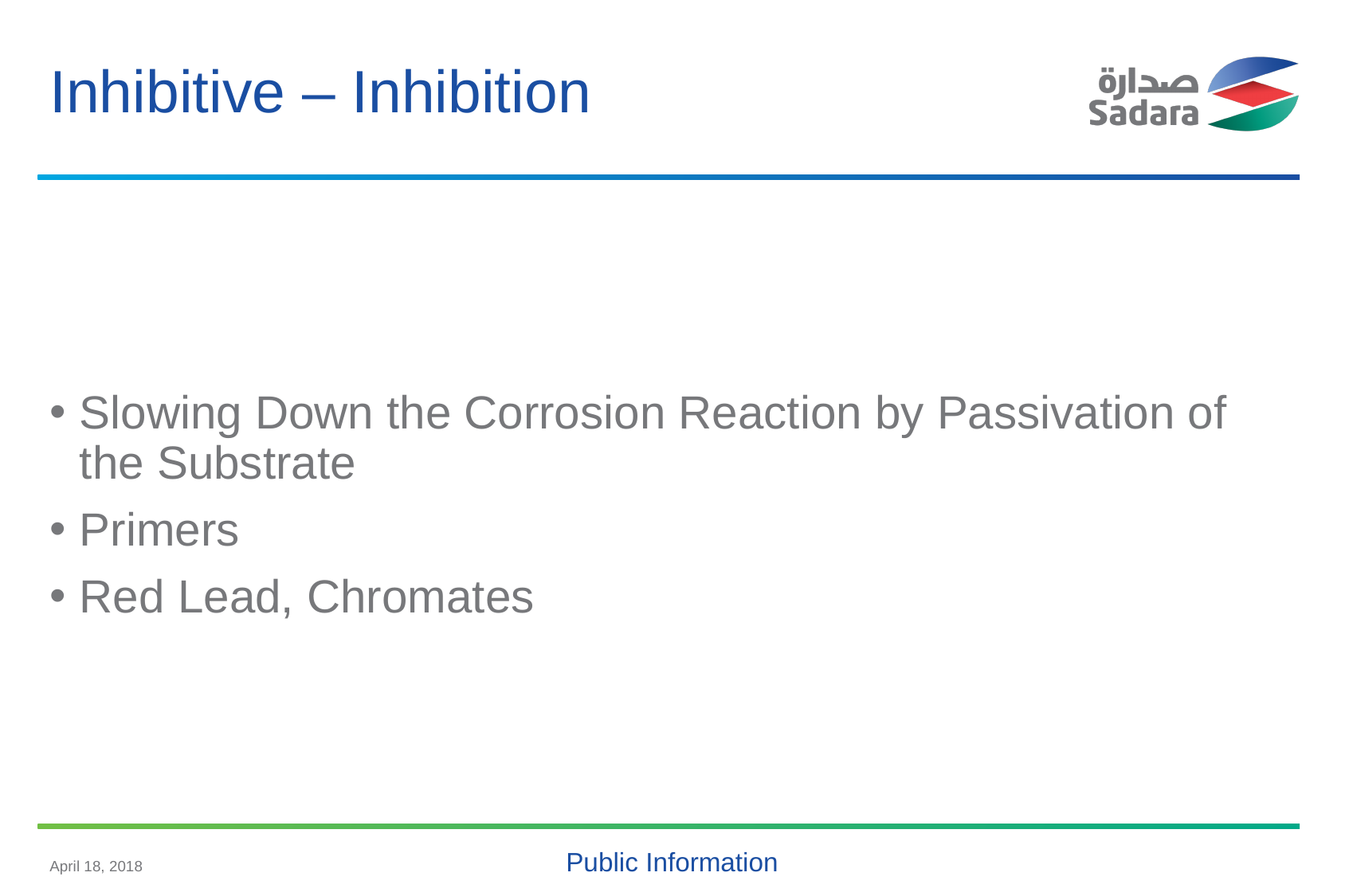

# Inhibitive – Inhibition
Slowing Down the Corrosion Reaction by Passivation of the Substrate
Primers
Red Lead, Chromates
April 18, 2018